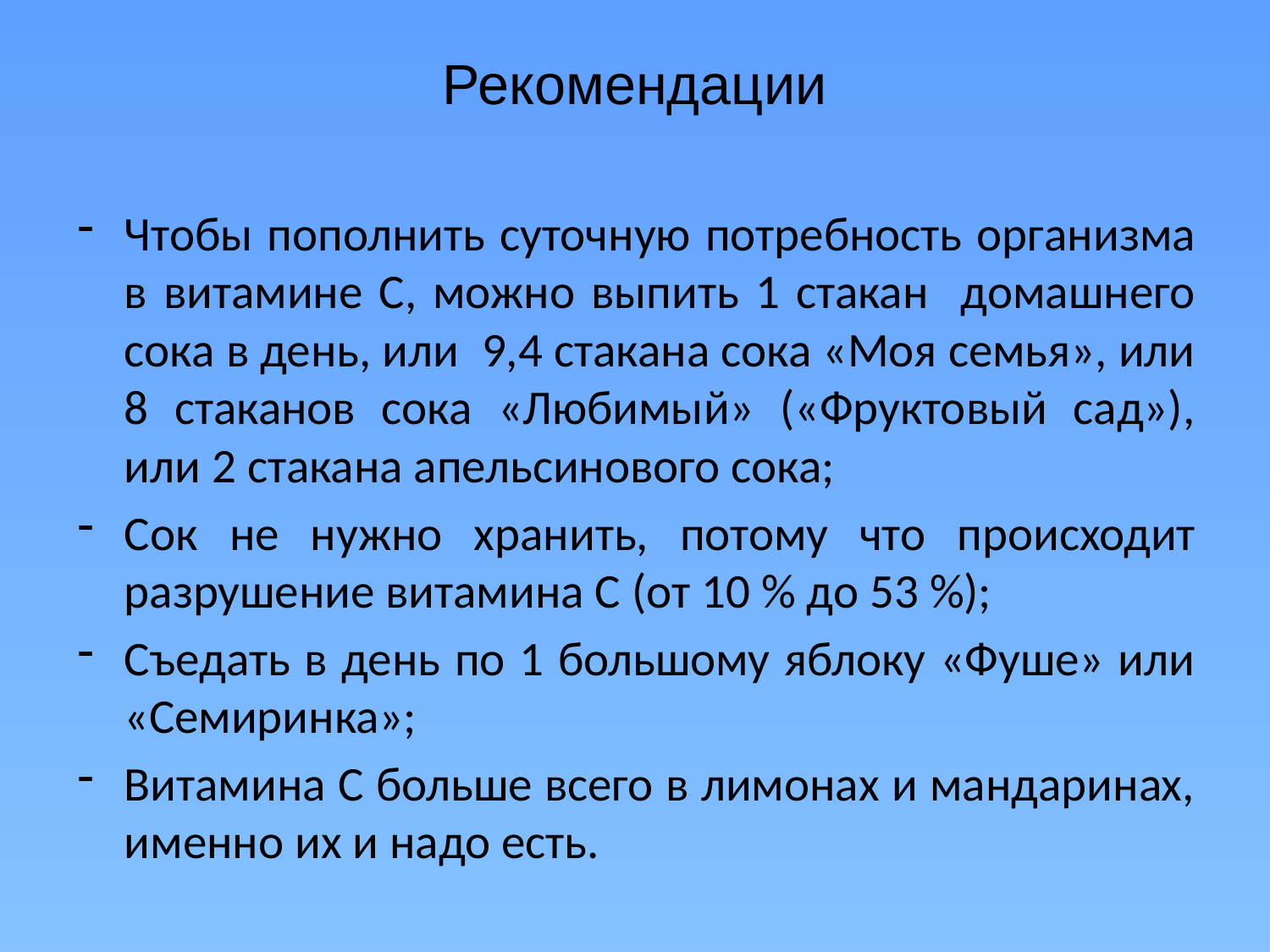

# Рекомендации
Чтобы пополнить суточную потребность организма в витамине С, можно выпить 1 стакан  домашнего сока в день, или  9,4 стакана сока «Моя семья», или 8 стаканов сока «Любимый» («Фруктовый сад»), или 2 стакана апельсинового сока;
Сок не нужно хранить, потому что происходит разрушение витамина С (от 10 % до 53 %);
Съедать в день по 1 большому яблоку «Фуше» или «Семиринка»;
Витамина С больше всего в лимонах и мандаринах, именно их и надо есть.